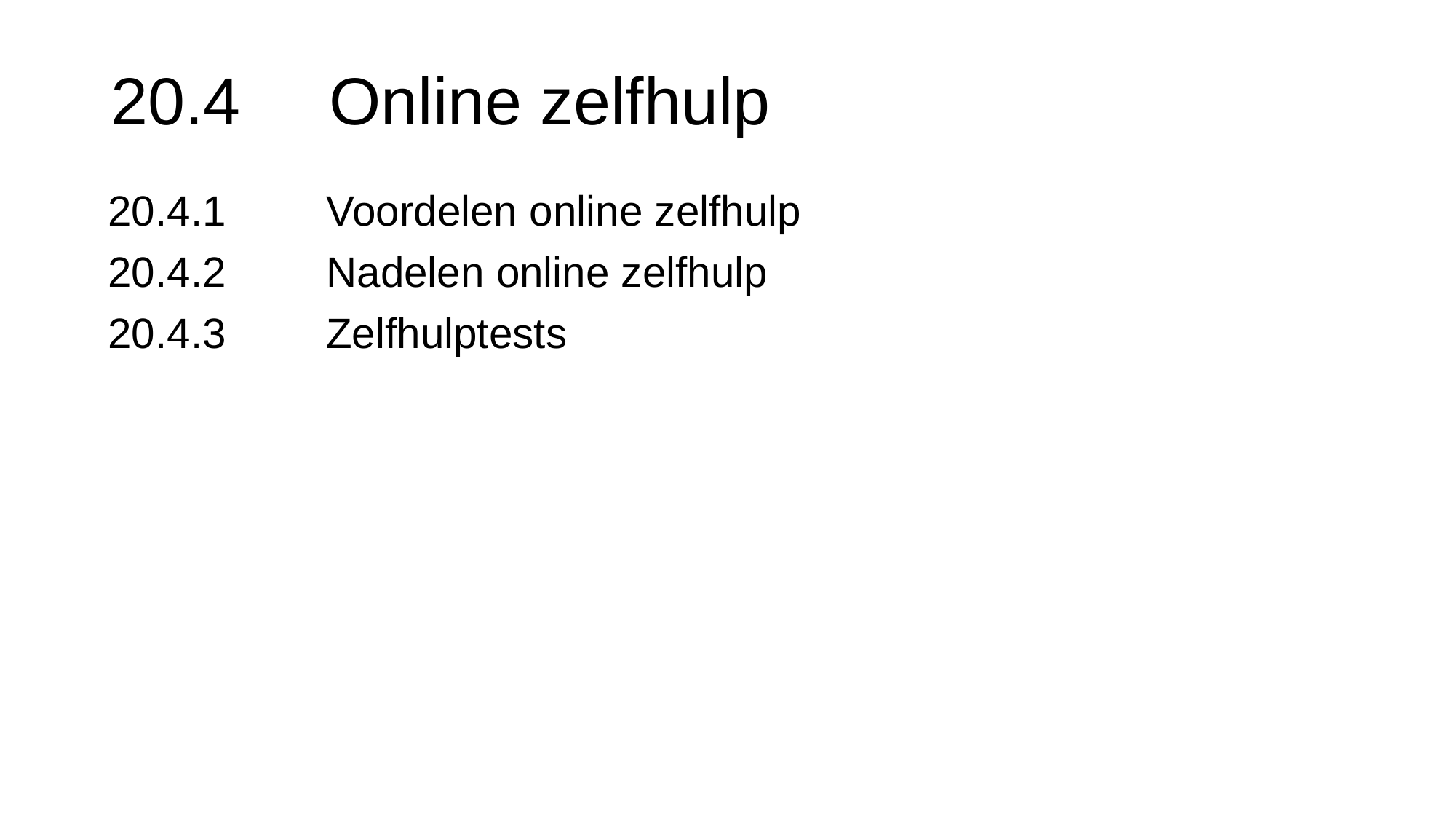

# 20.4	Online zelfhulp
20.4.1	Voordelen online zelfhulp
20.4.2	Nadelen online zelfhulp
20.4.3	Zelfhulptests